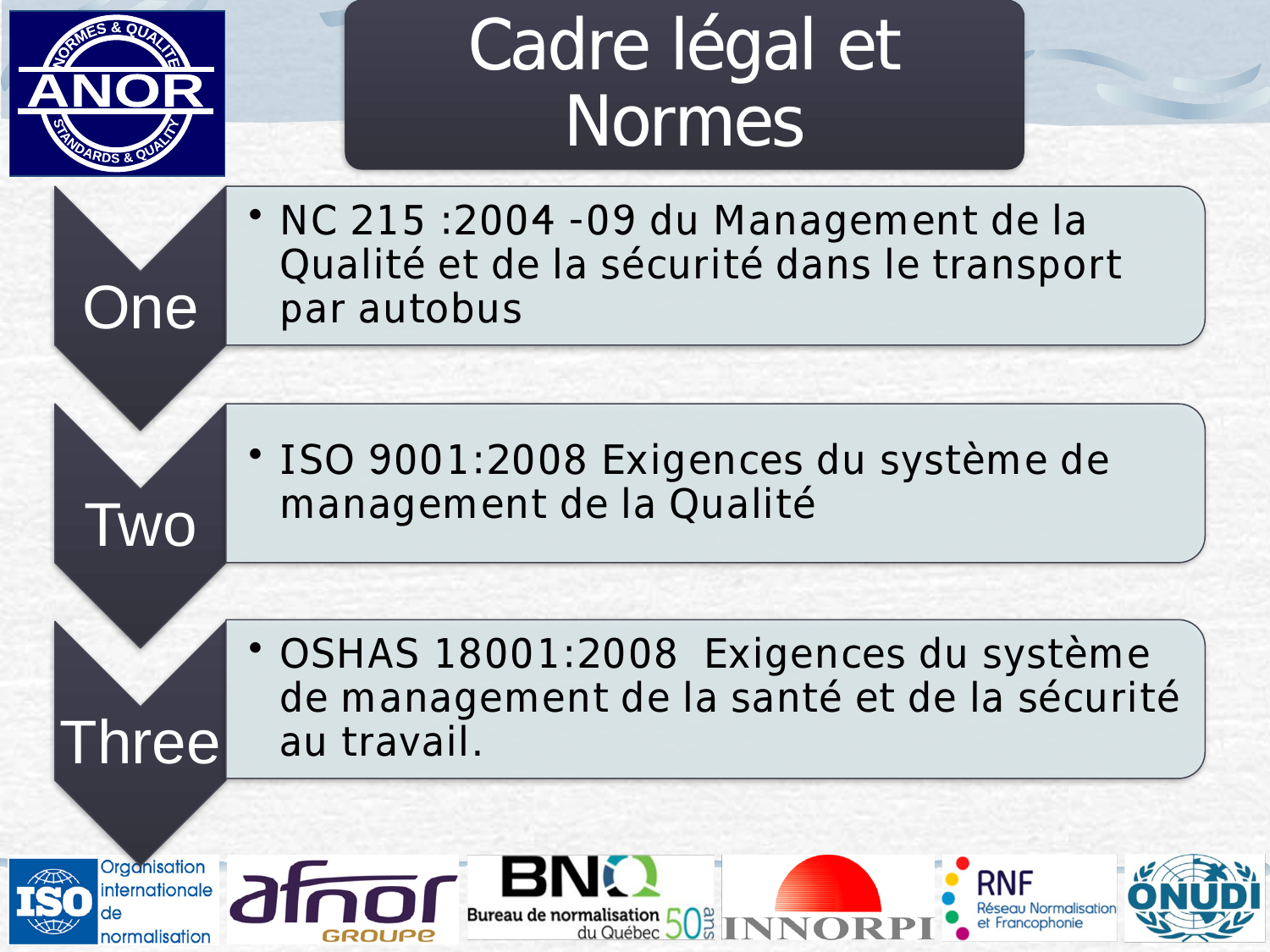

Cadre légal et Normes
One
NC 215 :2004 -09 du Management de la Qualité et de la sécurité dans le transport par autobus
Two
ISO 9001:2008 Exigences du système de management de la Qualité
Three
OSHAS 18001:2008  Exigences du système de management de la santé et de la sécurité au travail.